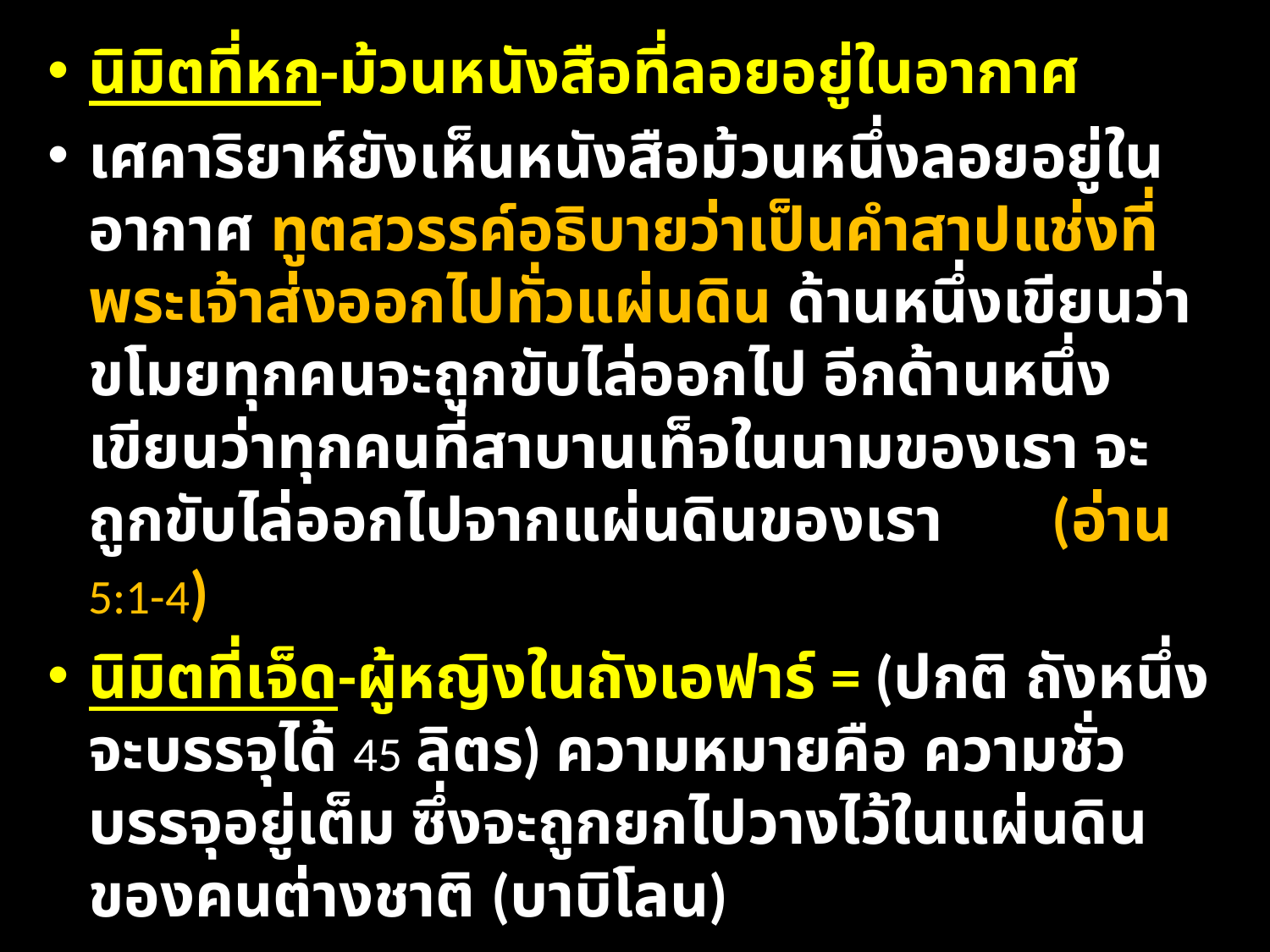

นิมิตที่หก-ม้วนหนังสือที่ลอยอยู่ในอากาศ
เศคาริยาห์ยังเห็นหนังสือม้วนหนึ่งลอยอยู่ในอากาศ ทูตสวรรค์อธิบายว่าเป็นคำสาปแช่งที่พระเจ้าส่งออกไปทั่วแผ่นดิน ด้านหนึ่งเขียนว่าขโมยทุกคนจะถูกขับไล่ออกไป อีกด้านหนึ่งเขียนว่าทุกคนที่สาบานเท็จในนามของเรา จะถูกขับไล่ออกไปจากแผ่นดินของเรา       (อ่าน 5:1-4)
นิมิตที่เจ็ด-ผู้หญิงในถังเอฟาร์ = (ปกติ ถังหนึ่งจะบรรจุได้ 45 ลิตร) ความหมายคือ ความชั่วบรรจุอยู่เต็ม ซึ่งจะถูกยกไปวางไว้ในแผ่นดินของคนต่างชาติ (บาบิโลน)